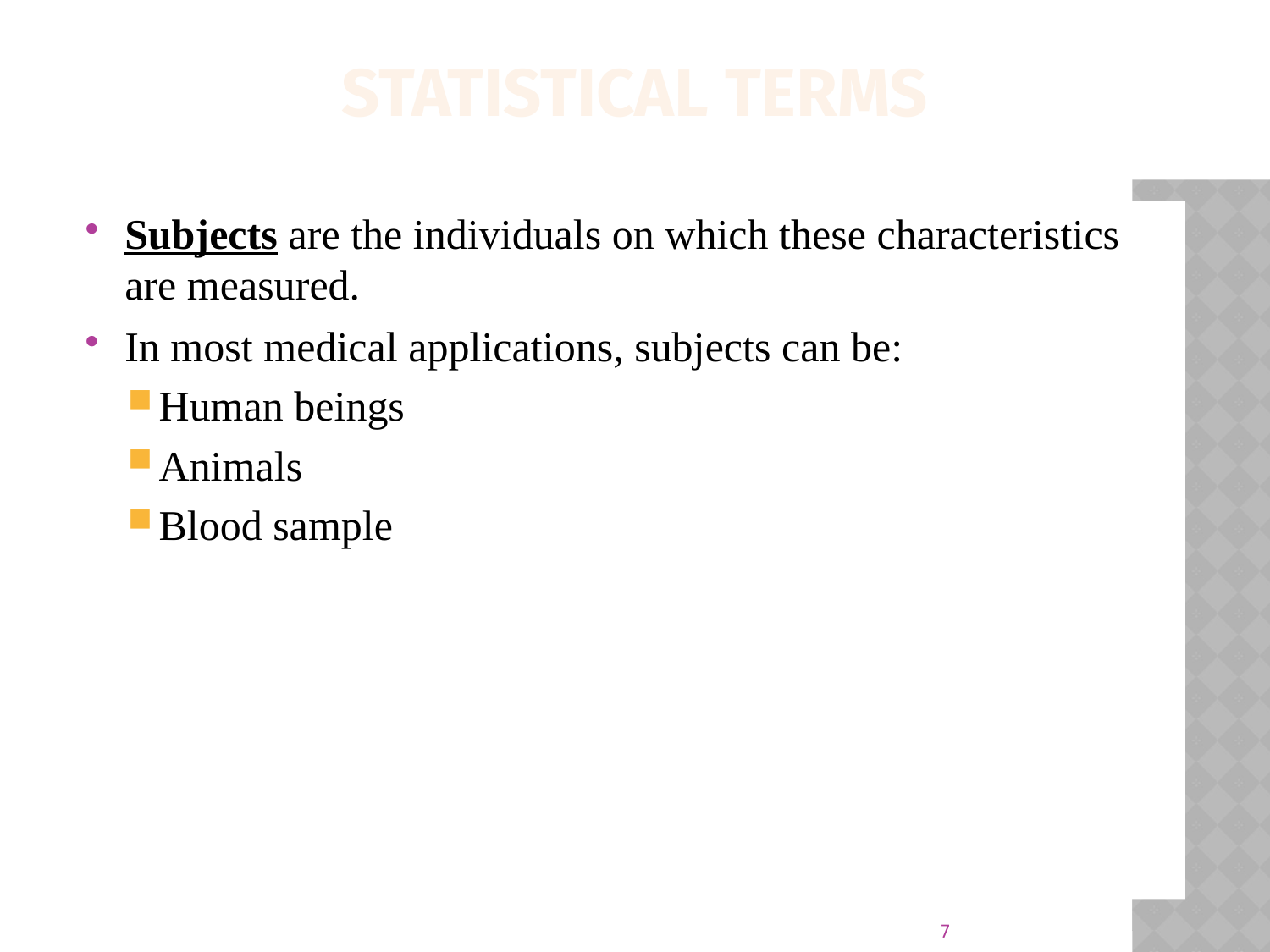

Statistical terms
Subjects are the individuals on which these characteristics are measured.
In most medical applications, subjects can be:
Human beings
Animals
Blood sample
7